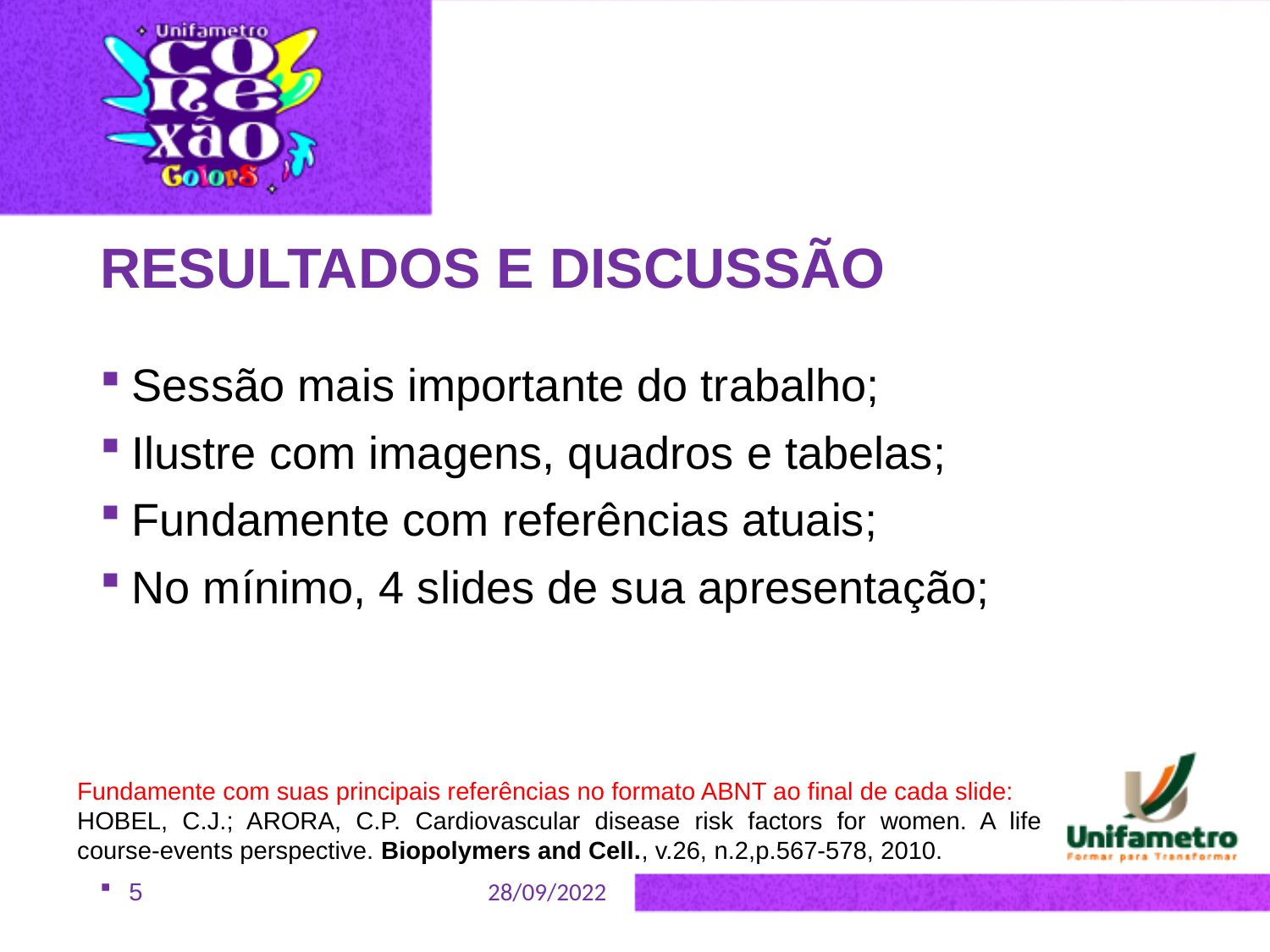

# RESULTADOS E DISCUSSÃO
Sessão mais importante do trabalho;
Ilustre com imagens, quadros e tabelas;
Fundamente com referências atuais;
No mínimo, 4 slides de sua apresentação;
Fundamente com suas principais referências no formato ABNT ao final de cada slide:
HOBEL, C.J.; ARORA, C.P. Cardiovascular disease risk factors for women. A life course-events perspective. Biopolymers and Cell., v.26, n.2,p.567-578, 2010.
5
28/09/2022
5